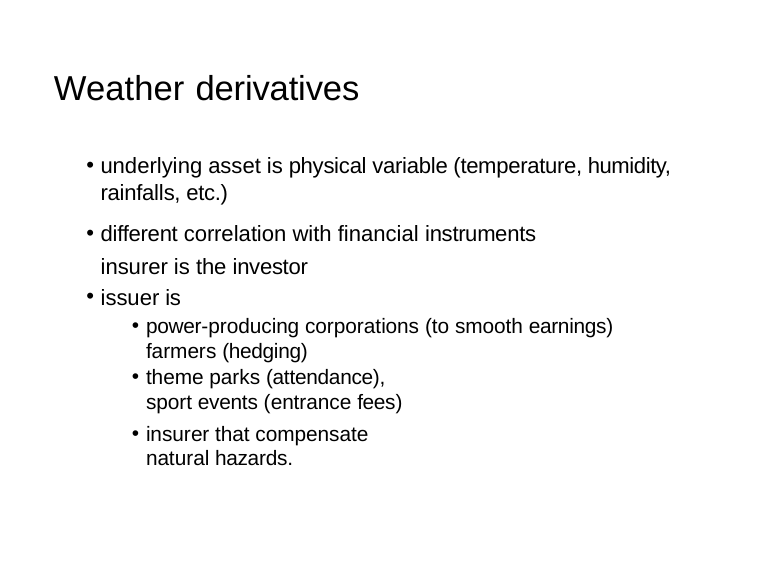

# Weather derivatives
underlying asset is physical variable (temperature, humidity, rainfalls, etc.)
different correlation with financial instruments insurer is the investor
issuer is
power-producing corporations (to smooth earnings) farmers (hedging)
theme parks (attendance), sport events (entrance fees)
insurer that compensate natural hazards.